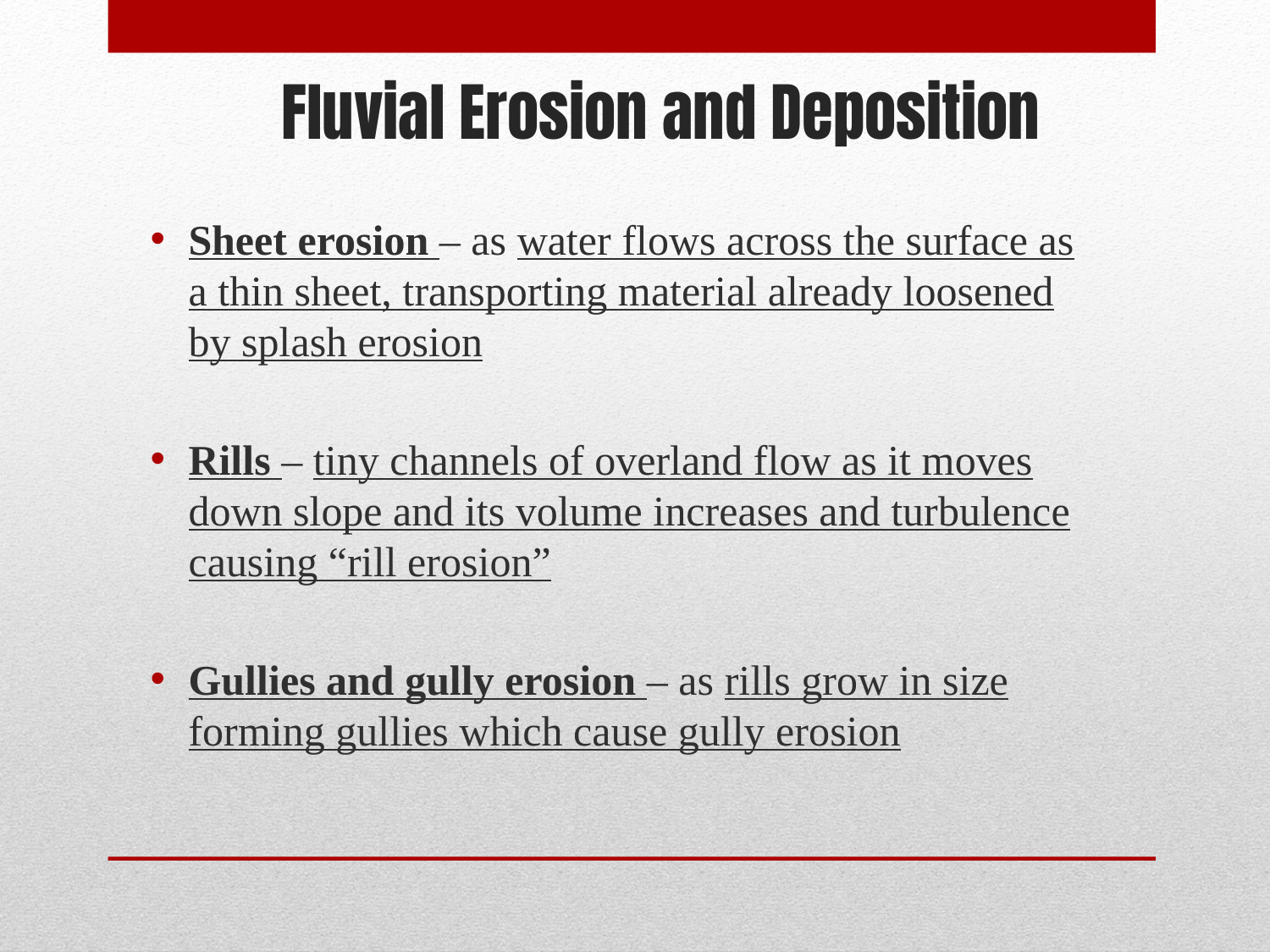

Fluvial Erosion and Deposition
Sheet erosion – as water flows across the surface as a thin sheet, transporting material already loosened by splash erosion

Rills – tiny channels of overland flow as it moves down slope and its volume increases and turbulence causing “rill erosion”

Gullies and gully erosion – as rills grow in size forming gullies which cause gully erosion